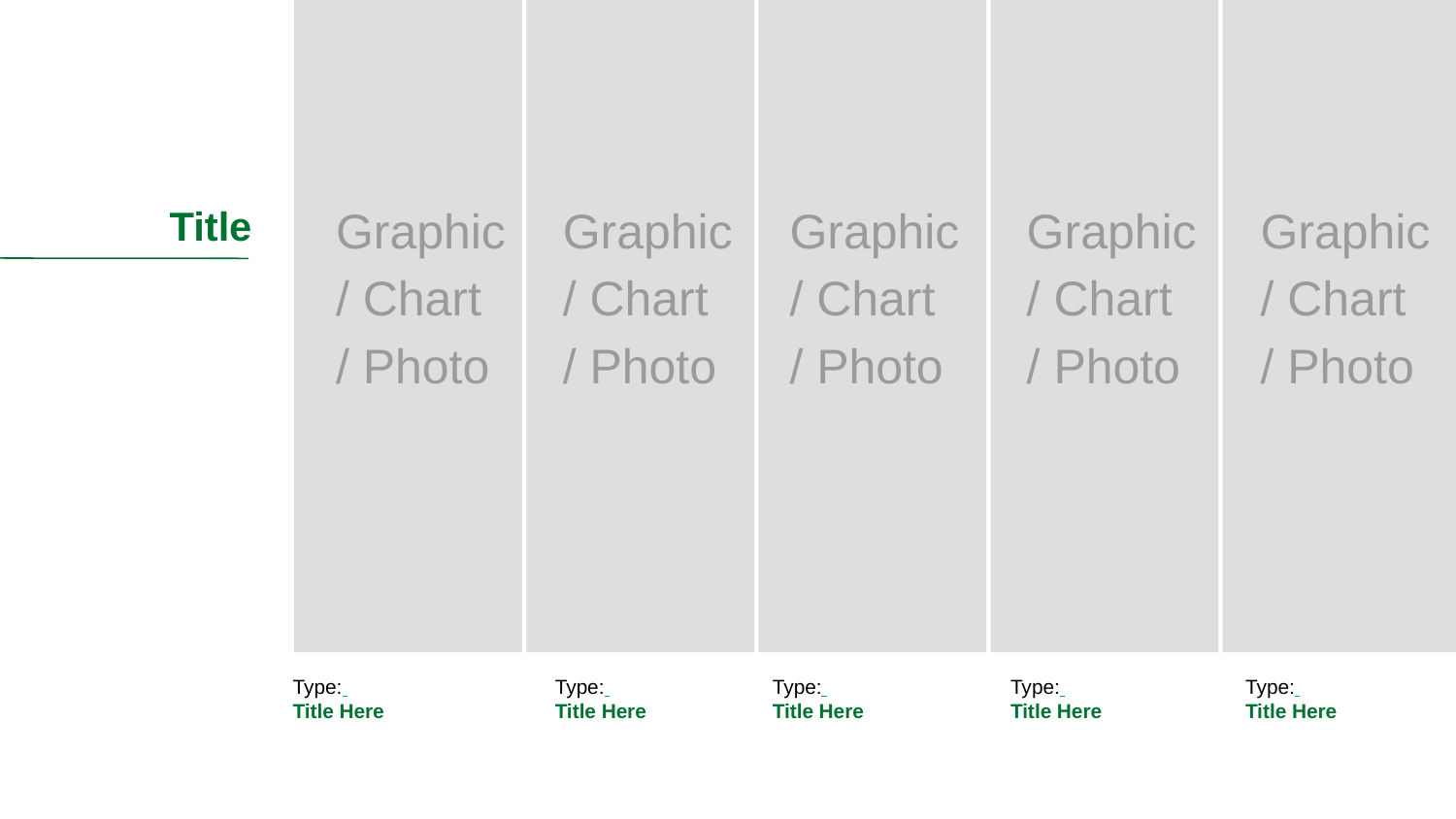

Title
Graphic
/ Chart
/ Photo
Graphic
/ Chart
/ Photo
Graphic
/ Chart
/ Photo
Graphic
/ Chart
/ Photo
Graphic
/ Chart
/ Photo
Type:
Title Here
Type:
Title Here
Type:
Title Here
Type:
Title Here
Type:
Title Here